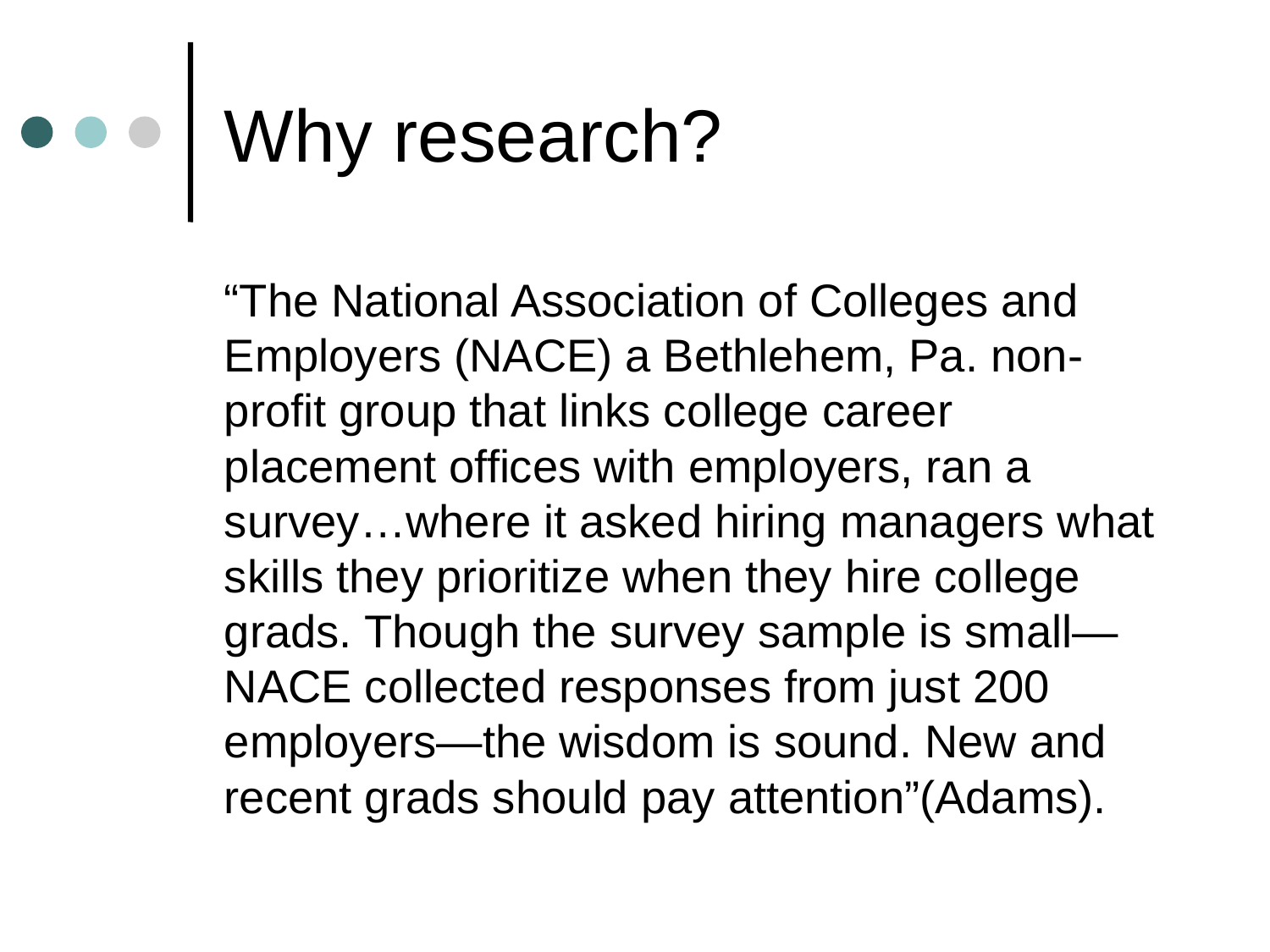

# Why research?
“The National Association of Colleges and Employers (NACE) a Bethlehem, Pa. non-profit group that links college career placement offices with employers, ran a survey…where it asked hiring managers what skills they prioritize when they hire college grads. Though the survey sample is small—NACE collected responses from just 200 employers—the wisdom is sound. New and recent grads should pay attention”(Adams).